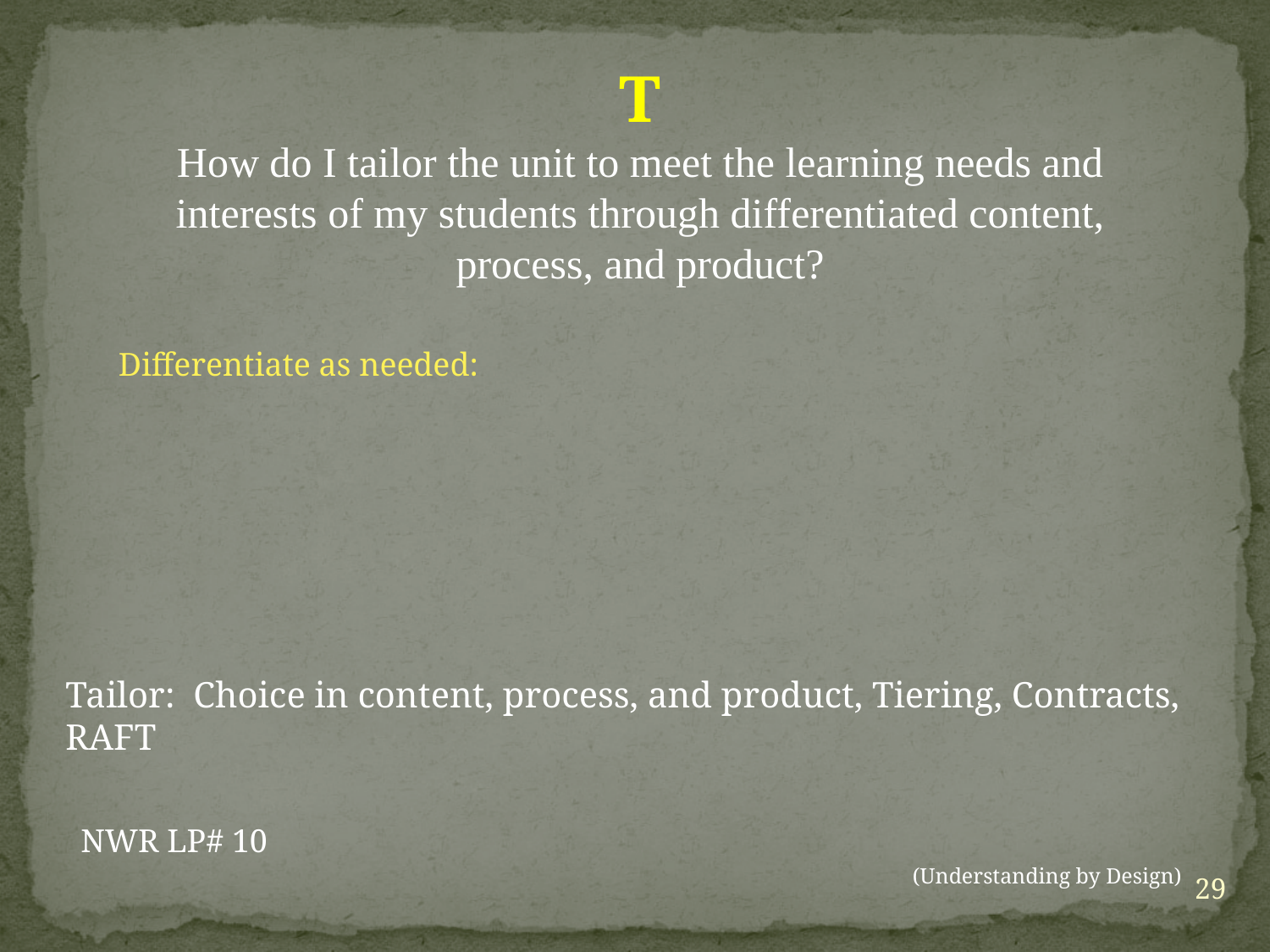

T
How do I tailor the unit to meet the learning needs and interests of my students through differentiated content, process, and product?
Differentiate as needed:

Tailor:  Choice in content, process, and product, Tiering, Contracts, RAFT
NWR LP# 10
(Understanding by Design)
29